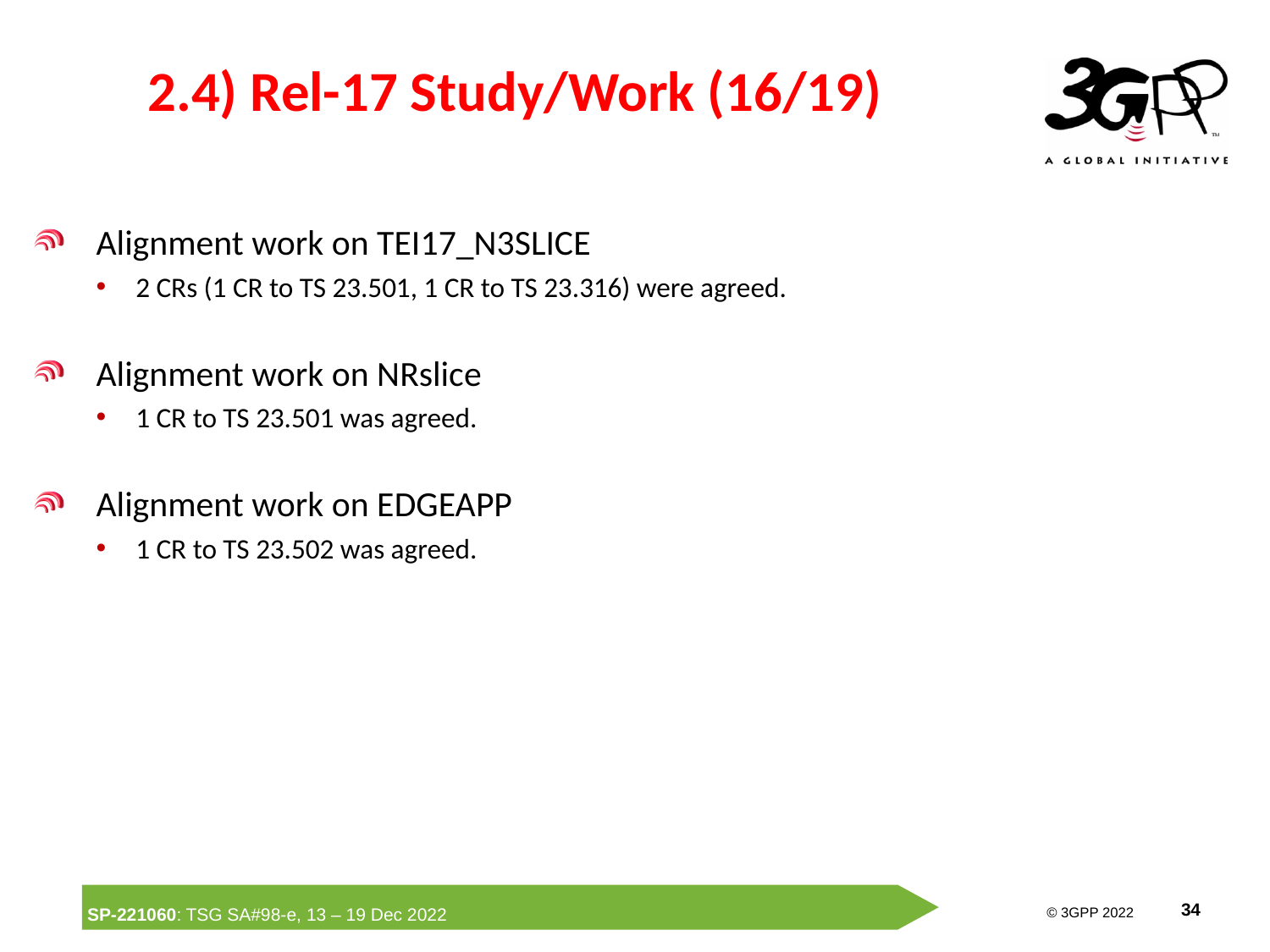

# 2.4) Rel-17 Study/Work (16/19)
Alignment work on TEI17_N3SLICE
2 CRs (1 CR to TS 23.501, 1 CR to TS 23.316) were agreed.

Alignment work on NRslice
1 CR to TS 23.501 was agreed.

Alignment work on EDGEAPP
1 CR to TS 23.502 was agreed.